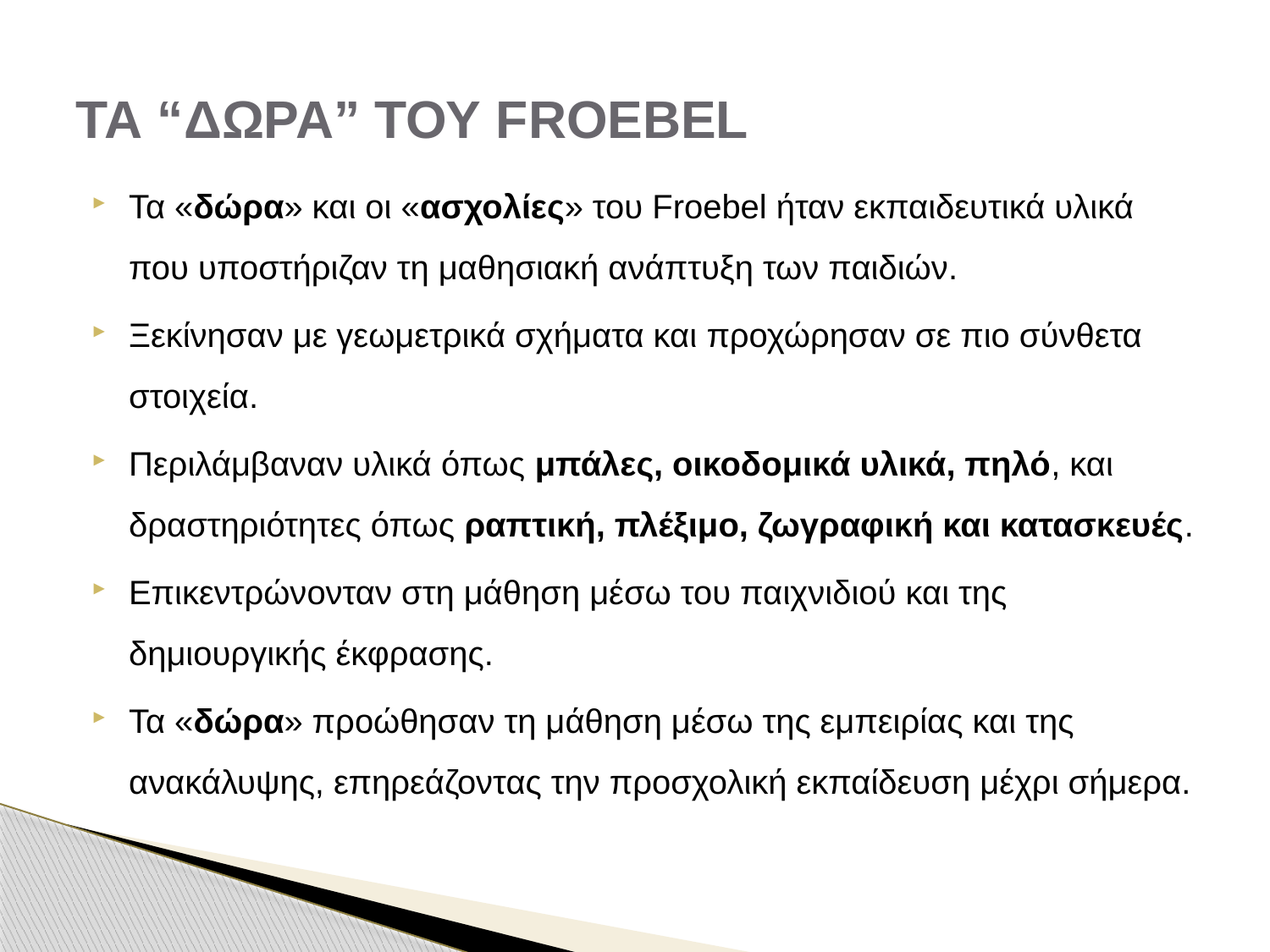

# ΤΑ “ΔΩΡΑ” ΤΟΥ FROEBEL
Τα «δώρα» και οι «ασχολίες» του Froebel ήταν εκπαιδευτικά υλικά που υποστήριζαν τη μαθησιακή ανάπτυξη των παιδιών.
Ξεκίνησαν με γεωμετρικά σχήματα και προχώρησαν σε πιο σύνθετα στοιχεία.
Περιλάμβαναν υλικά όπως μπάλες, οικοδομικά υλικά, πηλό, και δραστηριότητες όπως ραπτική, πλέξιμο, ζωγραφική και κατασκευές.
Επικεντρώνονταν στη μάθηση μέσω του παιχνιδιού και της δημιουργικής έκφρασης.
Τα «δώρα» προώθησαν τη μάθηση μέσω της εμπειρίας και της ανακάλυψης, επηρεάζοντας την προσχολική εκπαίδευση μέχρι σήμερα.